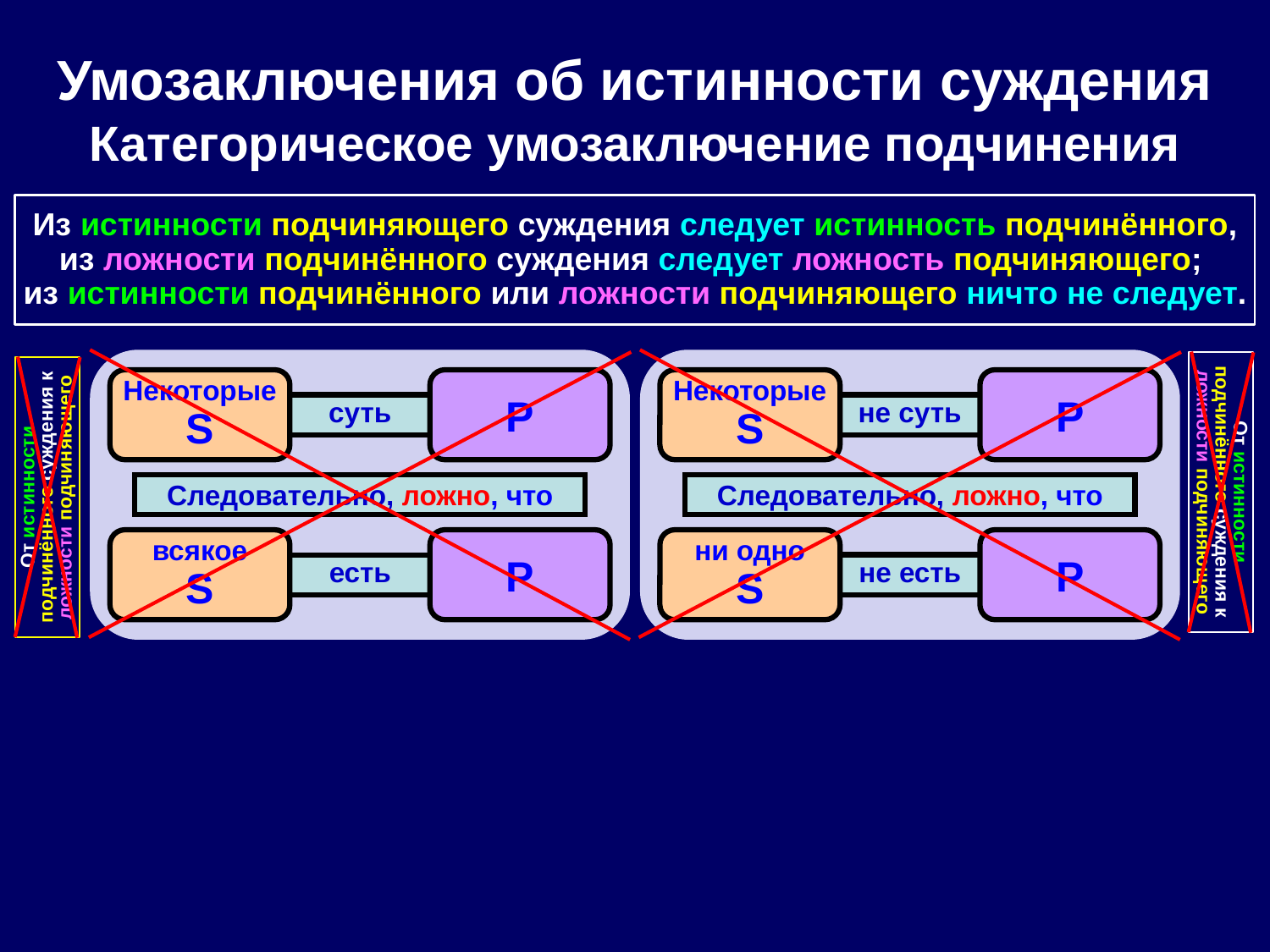

Умозаключения об истинности суждения Категорическое умозаключение подчинения
Из истинности подчиняющего суждения следует истинность подчинённого, из ложности подчинённого суждения следует ложность подчиняющего;
из истинности подчинённого или ложности подчиняющего ничто не следует.

Некоторые
S
P
Некоторые
S
P
суть
не суть
От истинности подчинённого суждения к ложности подчиняющего
От истинности подчинённого суждения к ложности подчиняющего
Следовательно, ложно, что
Следовательно, ложно, что
всякое
S
P
ни одно
S
P
не есть
есть